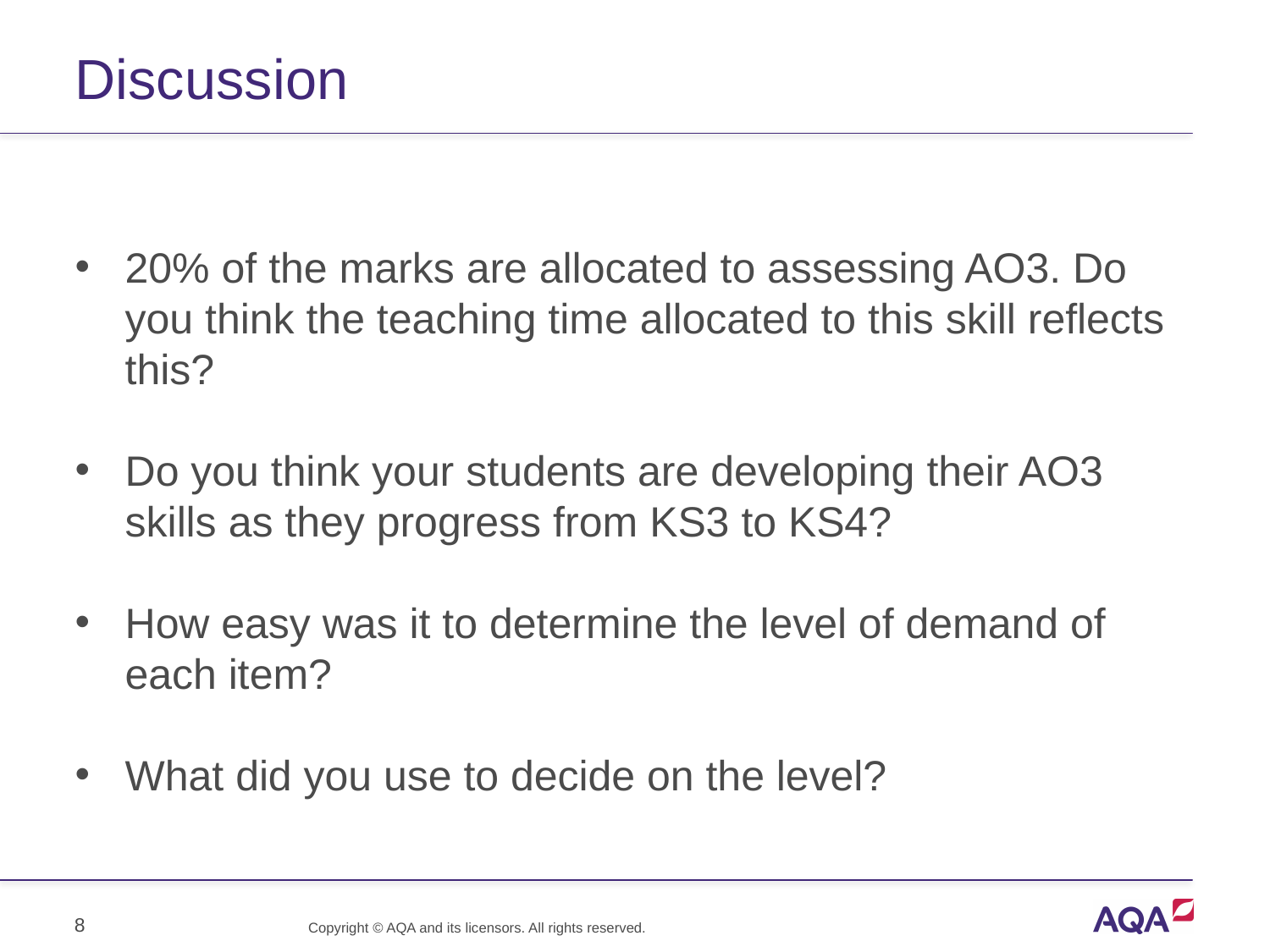

# Discussion
20% of the marks are allocated to assessing AO3. Do you think the teaching time allocated to this skill reflects this?
Do you think your students are developing their AO3 skills as they progress from KS3 to KS4?
How easy was it to determine the level of demand of each item?

What did you use to decide on the level?

8
Copyright © AQA and its licensors. All rights reserved.